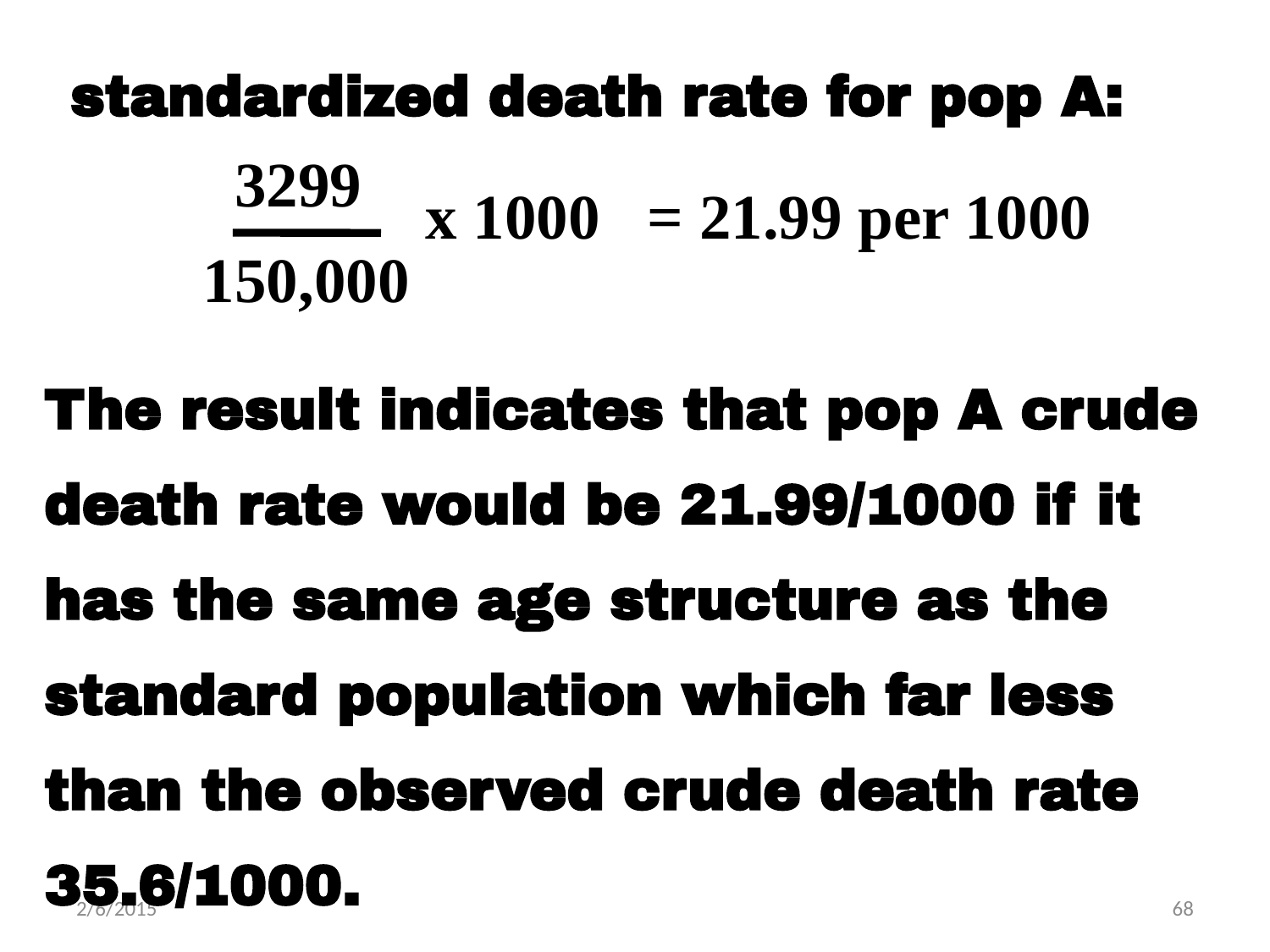

standardized death rate for pop A:
3299
x 1000
= 21.99 per 1000
150,000
The result indicates that pop A crude death rate would be 21.99/1000 if it has the same age structure as the standard population which far less than the observed crude death rate 35.6/1000.
2/6/2015
68